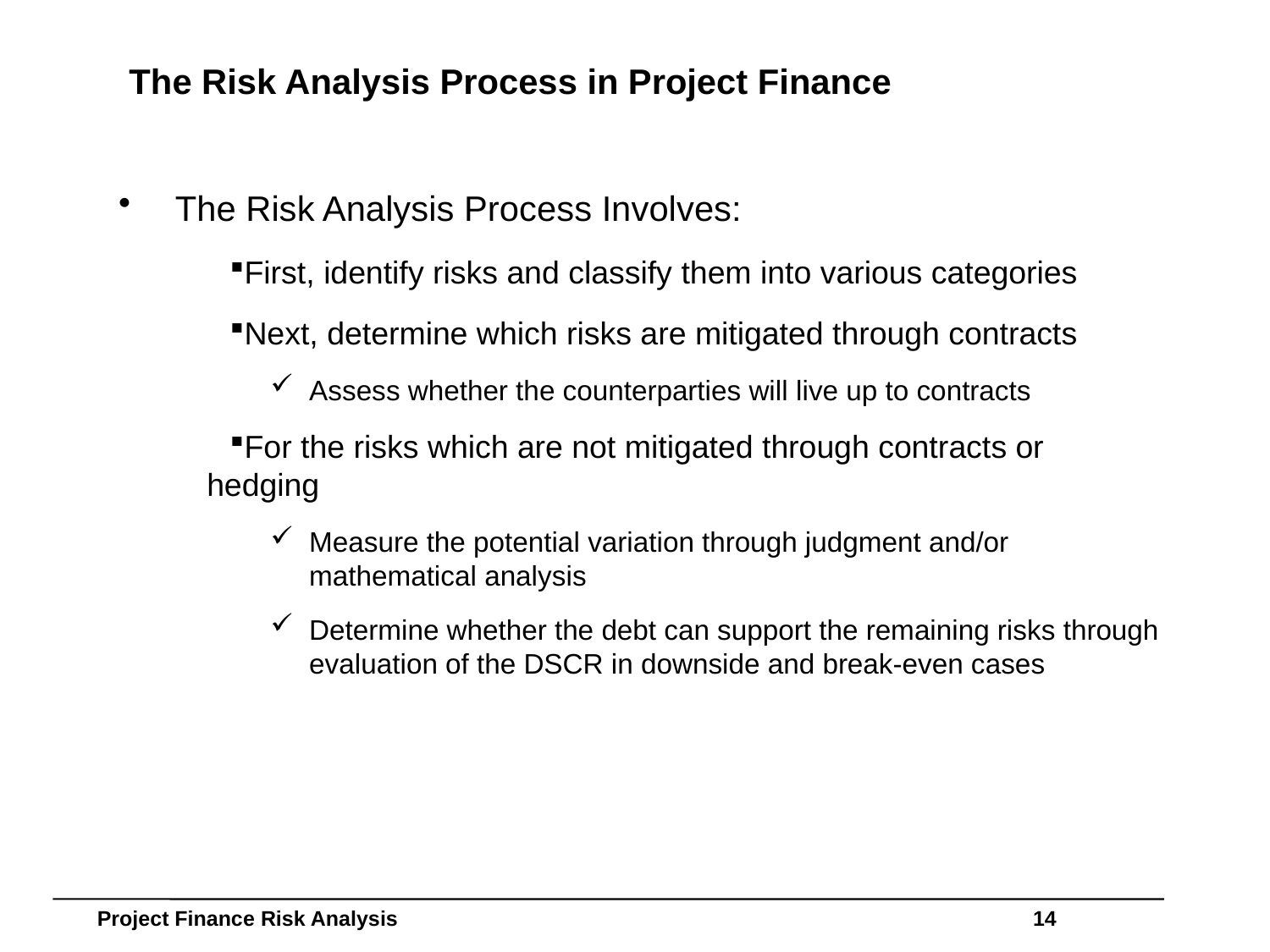

# The Risk Analysis Process in Project Finance
The Risk Analysis Process Involves:
First, identify risks and classify them into various categories
Next, determine which risks are mitigated through contracts
Assess whether the counterparties will live up to contracts
For the risks which are not mitigated through contracts or hedging
Measure the potential variation through judgment and/or mathematical analysis
Determine whether the debt can support the remaining risks through evaluation of the DSCR in downside and break-even cases